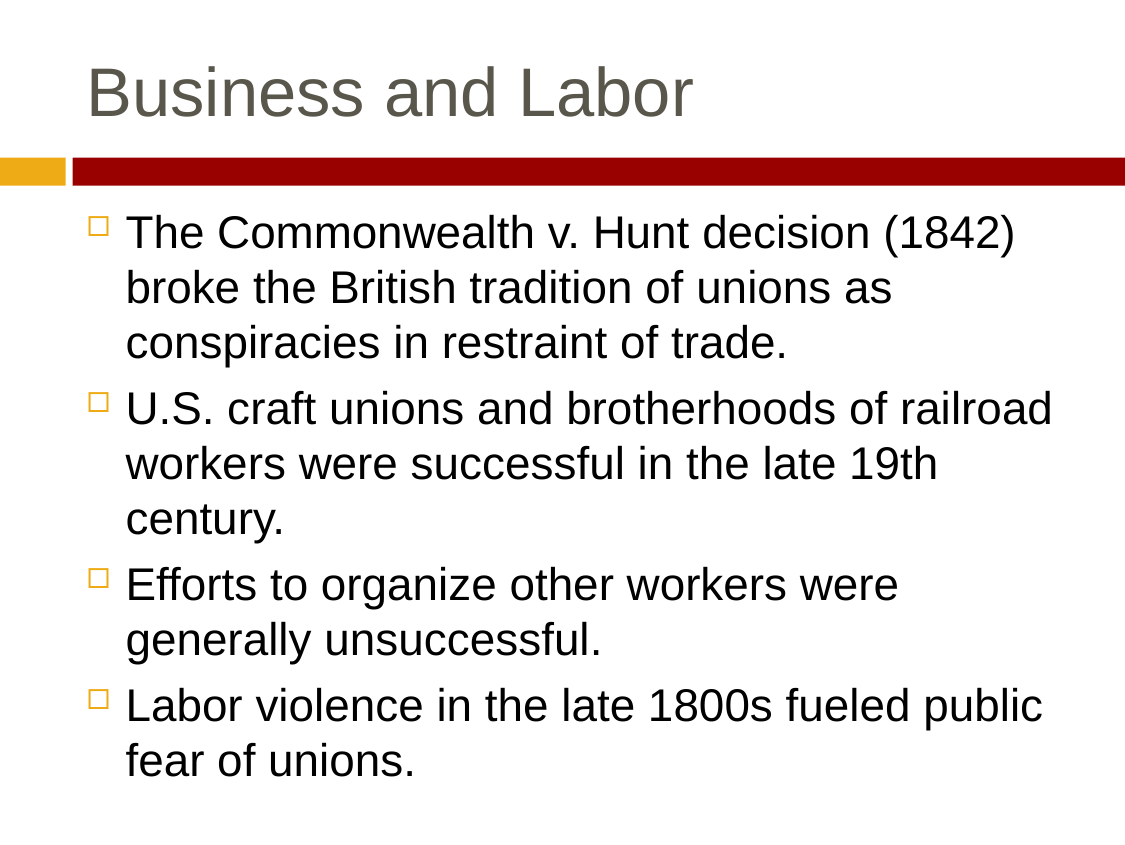

# Business and Labor
The Commonwealth v. Hunt decision (1842) broke the British tradition of unions as conspiracies in restraint of trade.
U.S. craft unions and brotherhoods of railroad workers were successful in the late 19th century.
Efforts to organize other workers were generally unsuccessful.
Labor violence in the late 1800s fueled public fear of unions.